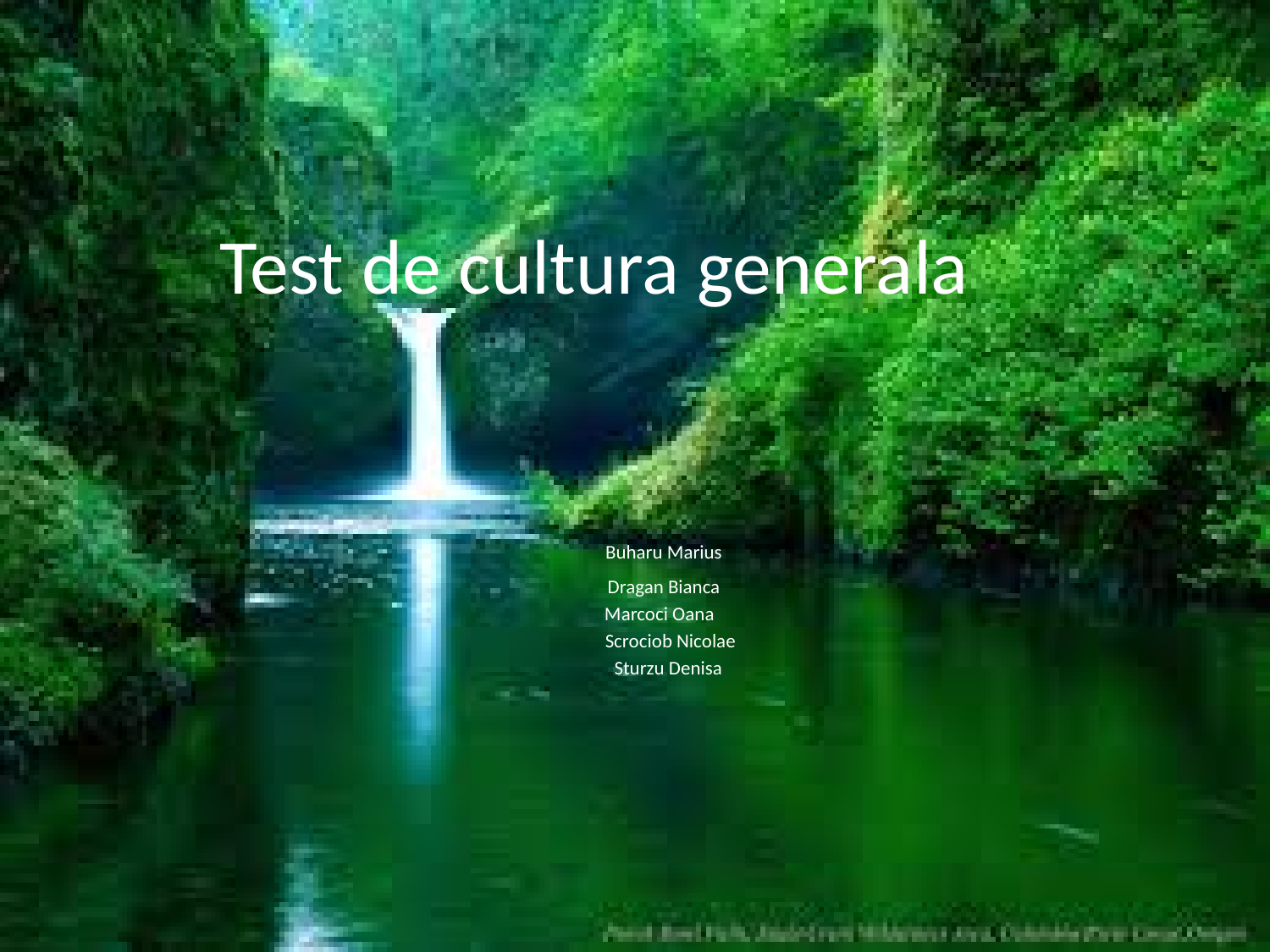

# Test de cultura generala
       Buharu Marius
                    Dragan Bianca
                  Marcoci Oana
                       Scrociob Nicolae
                      Sturzu Denisa